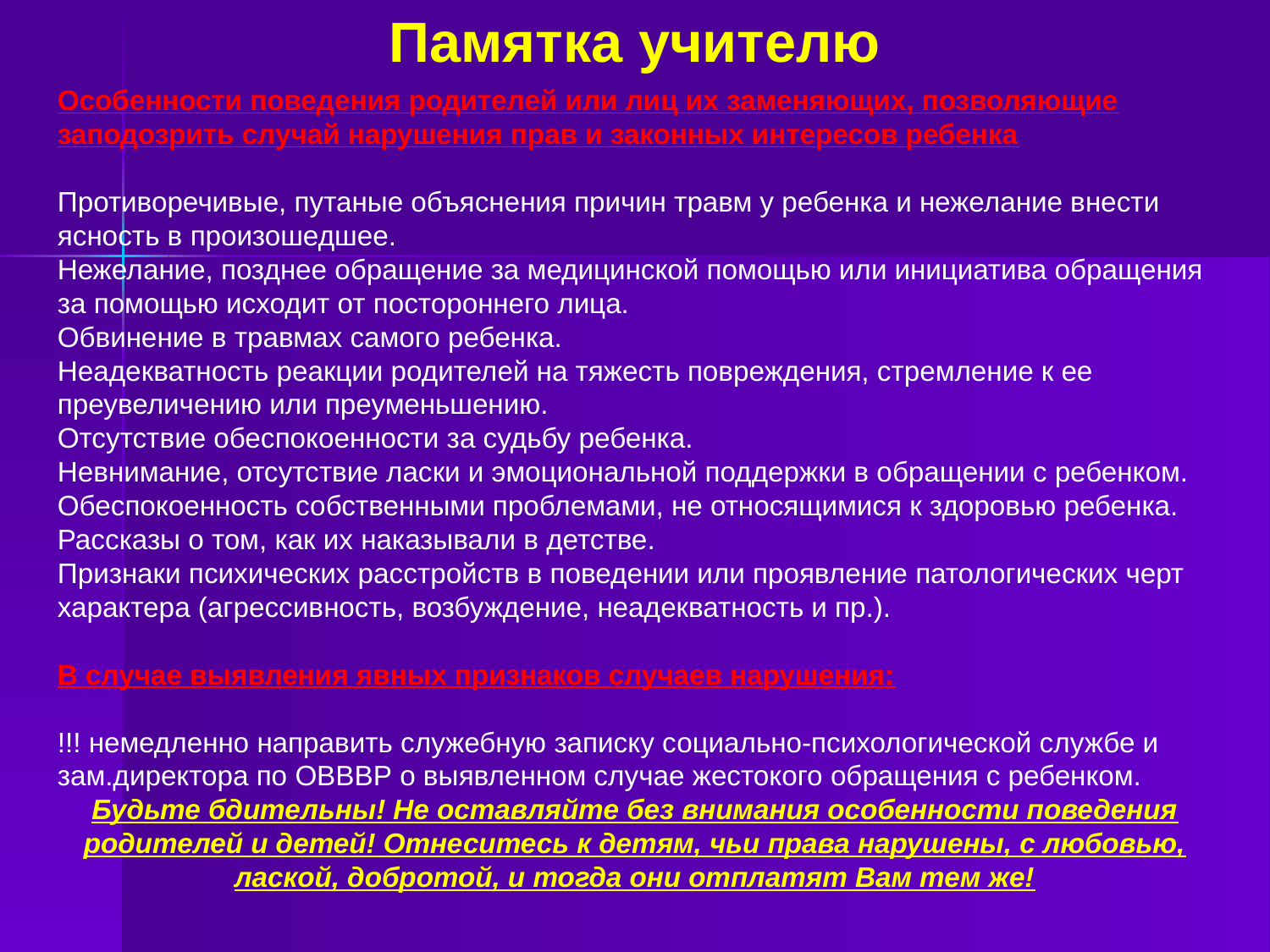

Памятка учителю
Особенности поведения родителей или лиц их заменяющих, позволяющие заподозрить случай нарушения прав и законных интересов ребенка

Противоречивые, путаные объяснения причин травм у ребенка и нежелание внести ясность в произошедшее.
Нежелание, позднее обращение за медицинской помощью или инициатива обращения за помощью исходит от постороннего лица.
Обвинение в травмах самого ребенка.
Неадекватность реакции родителей на тяжесть повреждения, стремление к ее преувеличению или преуменьшению.
Отсутствие обеспокоенности за судьбу ребенка.
Невнимание, отсутствие ласки и эмоциональной поддержки в обращении с ребенком.
Обеспокоенность собственными проблемами, не относящимися к здоровью ребенка.
Рассказы о том, как их наказывали в детстве.
Признаки психических расстройств в поведении или проявление патологических черт характера (агрессивность, возбуждение, неадекватность и пр.).

В случае выявления явных признаков случаев нарушения:

!!! немедленно направить служебную записку социально-психологической службе и зам.директора по ОВВВР о выявленном случае жестокого обращения с ребенком.
Будьте бдительны! Не оставляйте без внимания особенности поведения родителей и детей! Отнеситесь к детям, чьи права нарушены, с любовью, лаской, добротой, и тогда они отплатят Вам тем же!